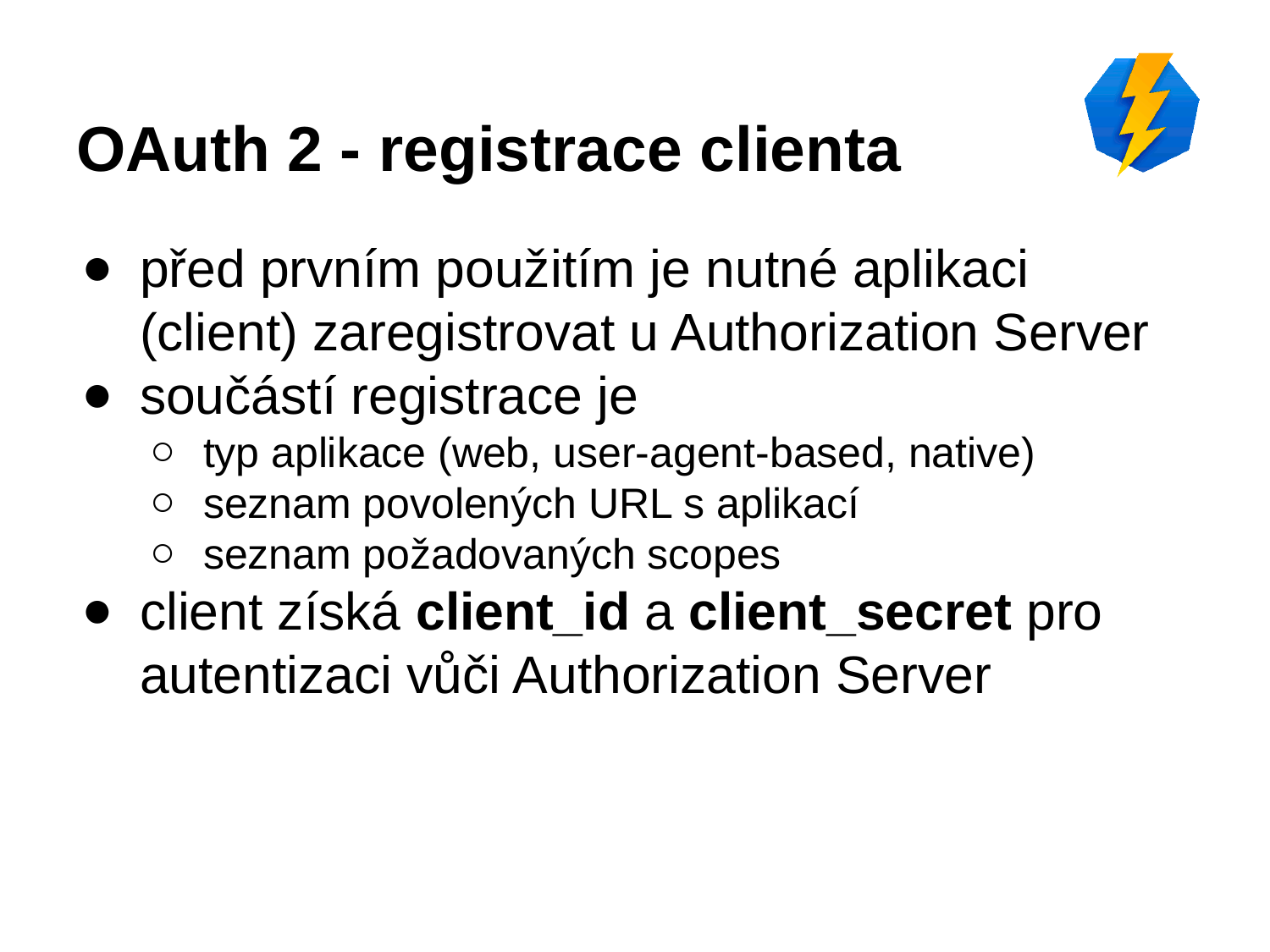

# OAuth 2 - registrace clienta
před prvním použitím je nutné aplikaci (client) zaregistrovat u Authorization Server
součástí registrace je
typ aplikace (web, user-agent-based, native)
seznam povolených URL s aplikací
seznam požadovaných scopes
client získá client_id a client_secret pro autentizaci vůči Authorization Server